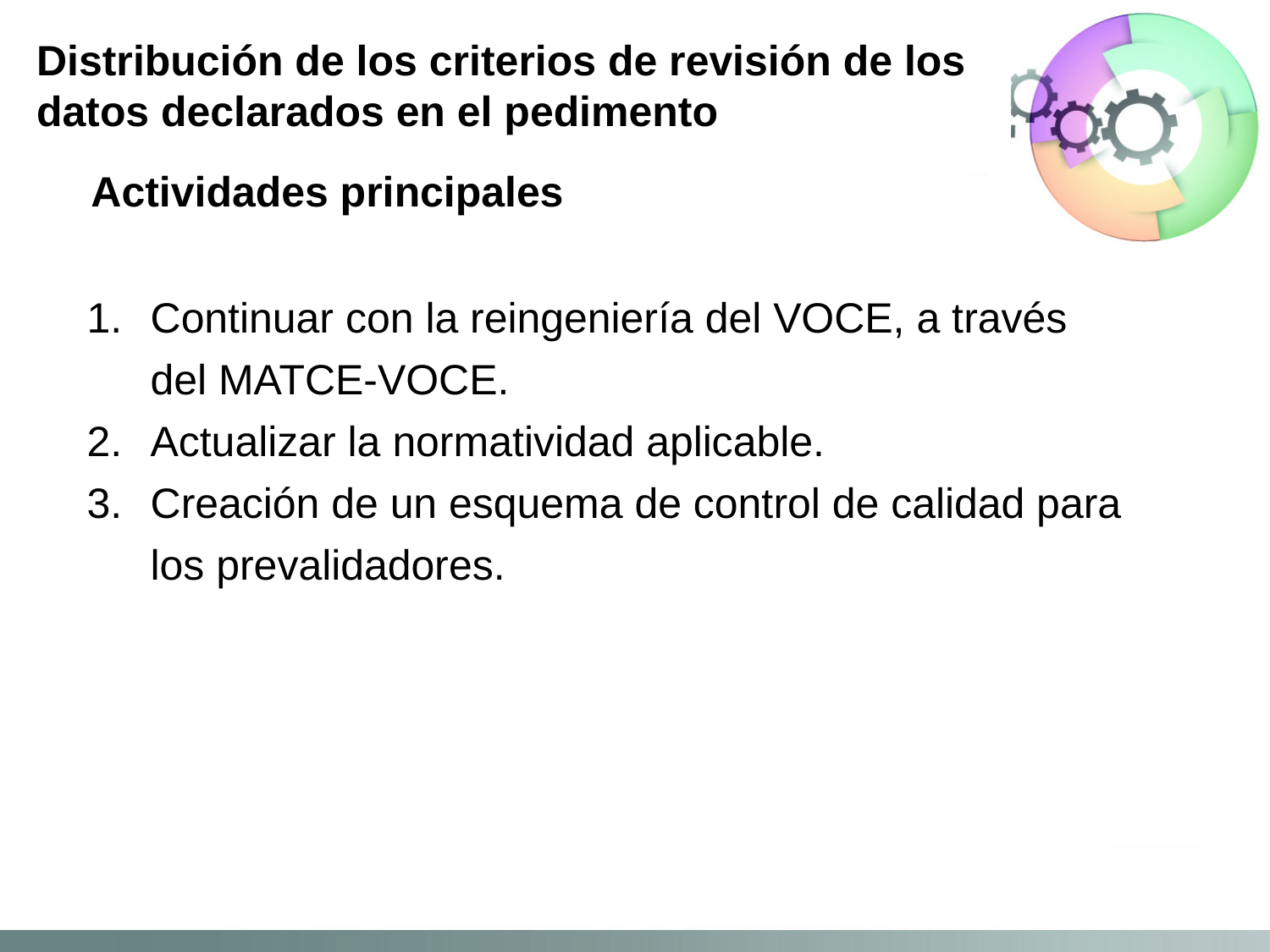

Distribución de los criterios de revisión de los datos declarados en el pedimento
Actividades principales
Continuar con la reingeniería del VOCE, a través del MATCE-VOCE.
Actualizar la normatividad aplicable.
Creación de un esquema de control de calidad para los prevalidadores.